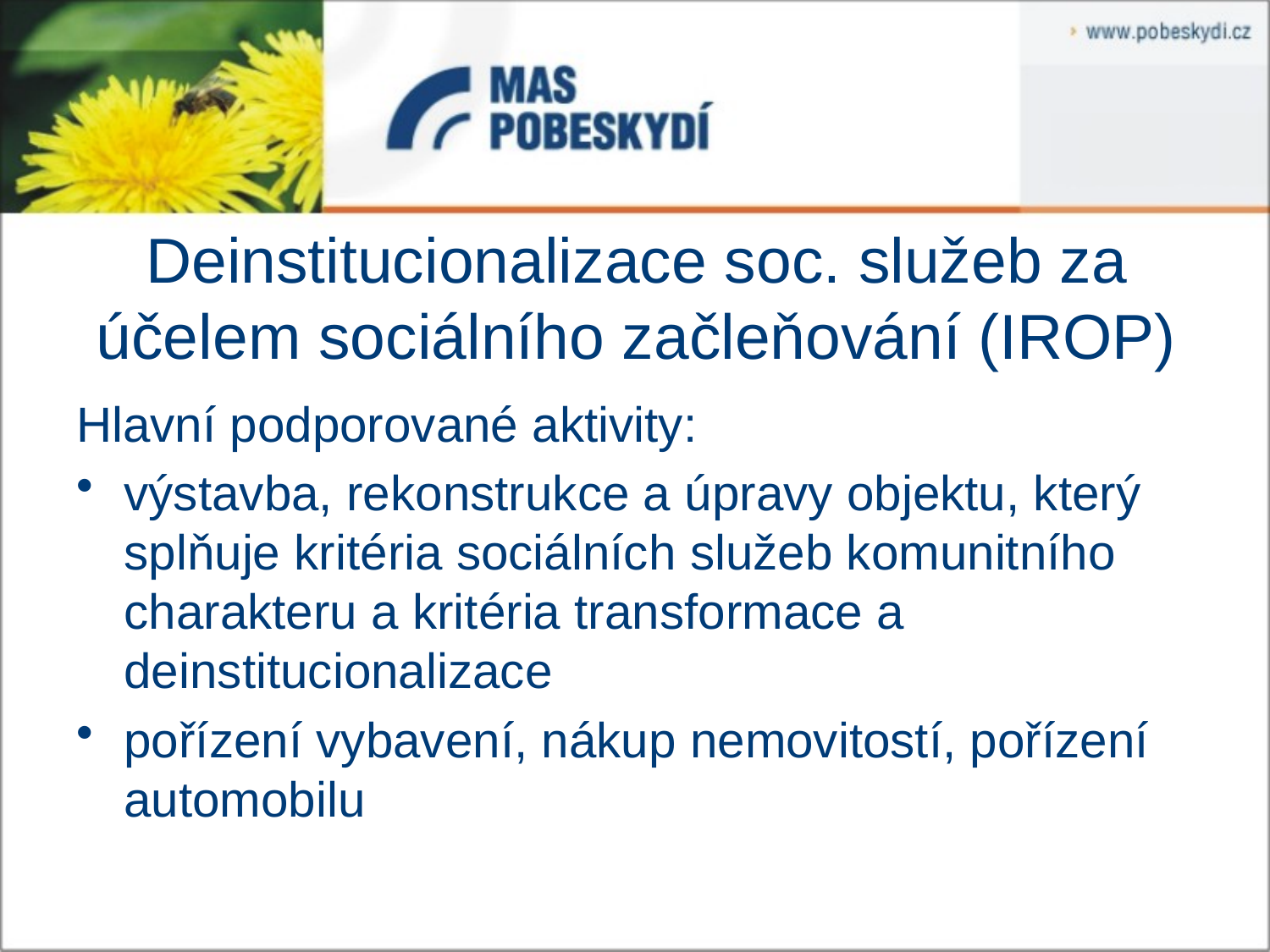

# Deinstitucionalizace soc. služeb za účelem sociálního začleňování (IROP)
Hlavní podporované aktivity:
výstavba, rekonstrukce a úpravy objektu, který splňuje kritéria sociálních služeb komunitního charakteru a kritéria transformace a deinstitucionalizace
pořízení vybavení, nákup nemovitostí, pořízení automobilu